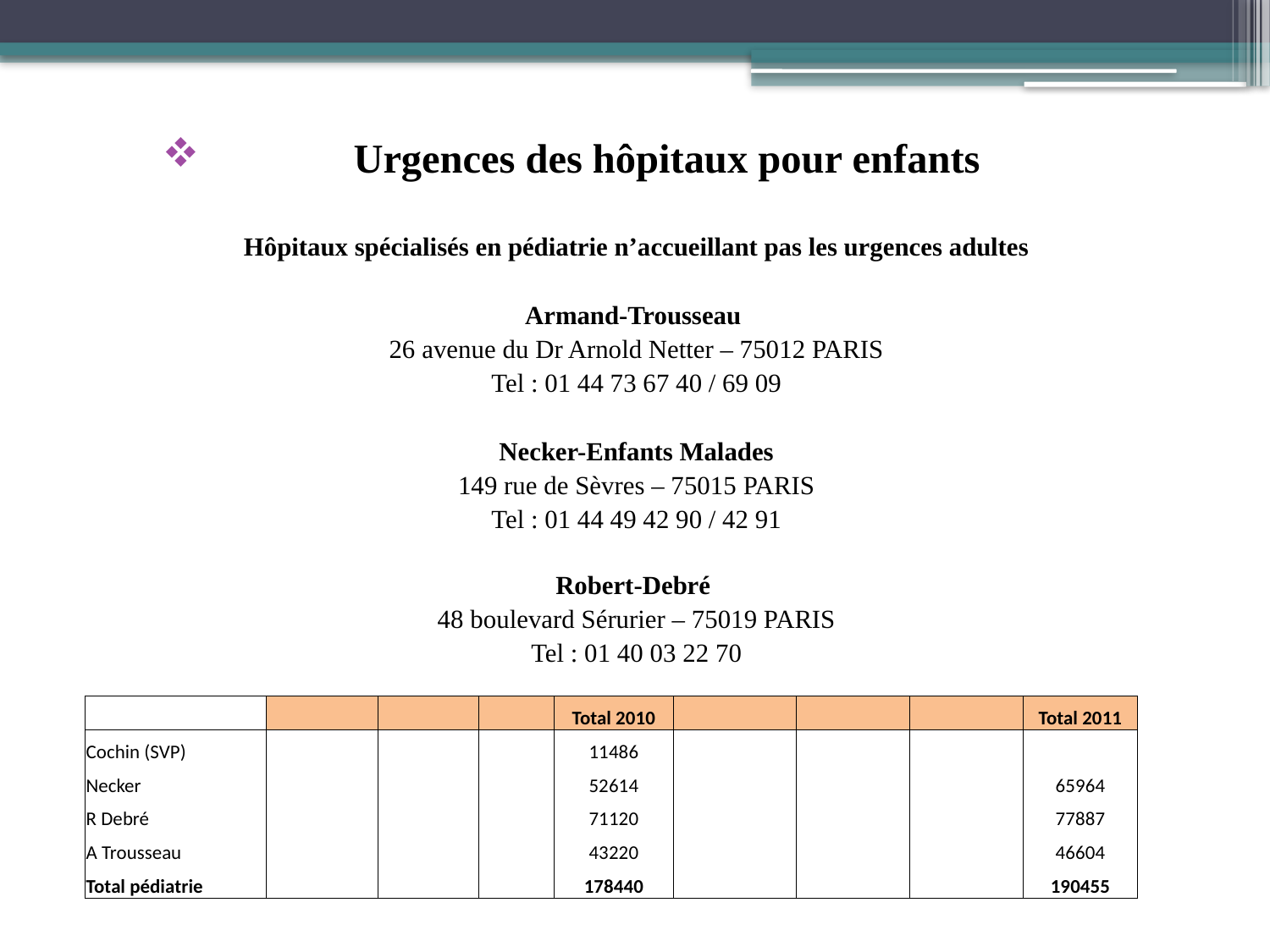

Urgences des hôpitaux pour enfants

Hôpitaux spécialisés en pédiatrie n’accueillant pas les urgences adultes

Armand-Trousseau
26 avenue du Dr Arnold Netter – 75012 PARIS
Tel : 01 44 73 67 40 / 69 09

Necker-Enfants Malades
149 rue de Sèvres – 75015 PARIS
Tel : 01 44 49 42 90 / 42 91
Robert-Debré
48 boulevard Sérurier – 75019 PARIS
Tel : 01 40 03 22 70

|  |  |  |  | Total 2010 |  |  |  | Total 2011 |
| --- | --- | --- | --- | --- | --- | --- | --- | --- |
| Cochin (SVP) |  |  |  | 11486 |  |  |  |  |
| Necker |  |  |  | 52614 |  |  |  | 65964 |
| R Debré |  |  |  | 71120 |  |  |  | 77887 |
| A Trousseau |  |  |  | 43220 |  |  |  | 46604 |
| Total pédiatrie |  |  |  | 178440 |  |  |  | 190455 |